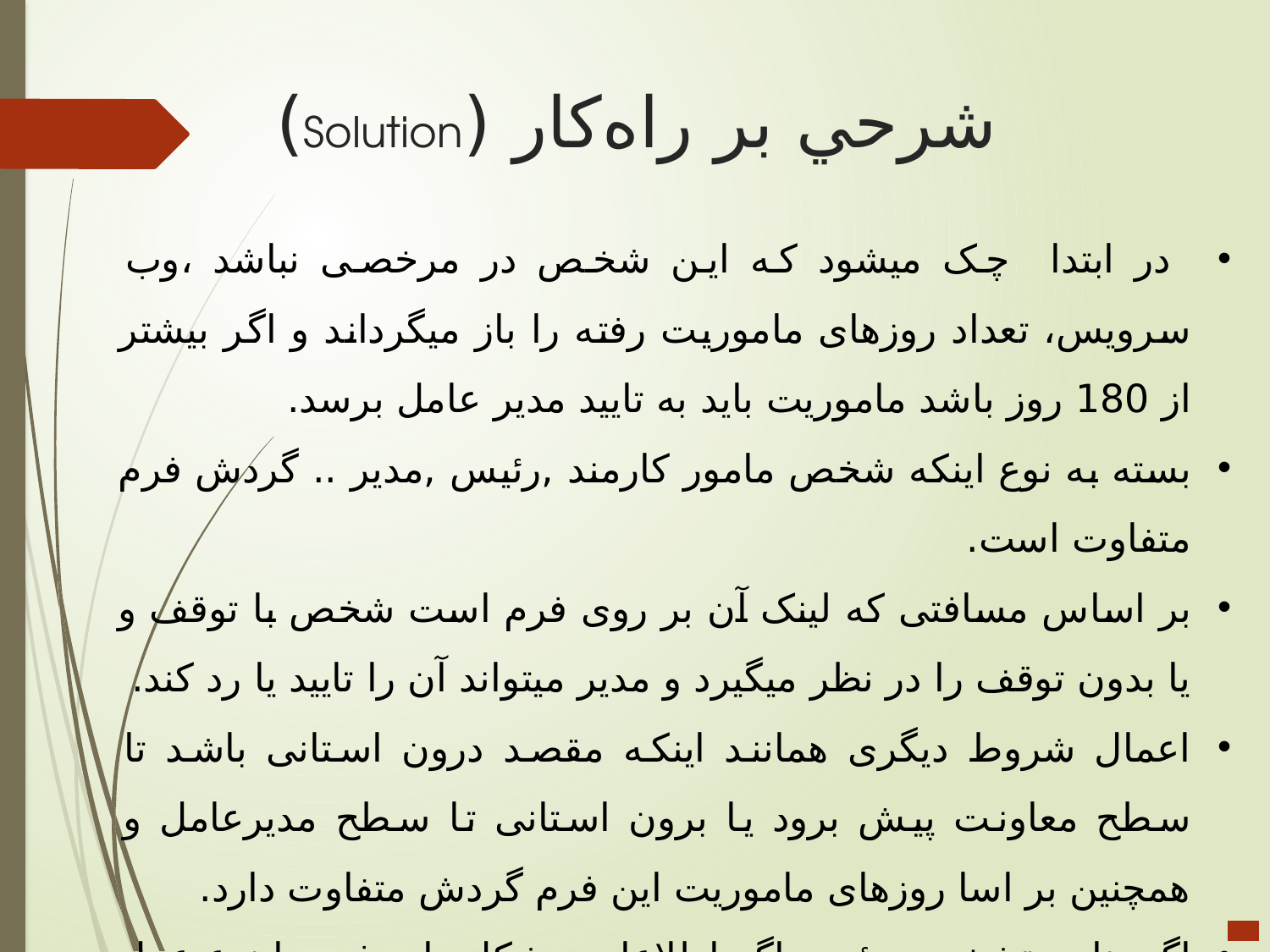

# شرحي بر راه‌كار (Solution)
 در ابتدا  چک میشود که این شخص در مرخصی نباشد ،وب سرویس، تعداد روزهای ماموریت رفته را باز میگرداند و اگر بیشتر از 180 روز باشد ماموریت باید به تایید مدیر عامل برسد.
بسته به نوع اینکه شخص مامور کارمند ,رئیس ,مدیر .. گردش فرم متفاوت است.
بر اساس مسافتی که لینک آن بر روی فرم است شخص با توقف و یا بدون توقف را در نظر میگیرد و مدیر میتواند آن را تایید یا رد کند.
اعمال شروط دیگری همانند اینکه مقصد درون استانی باشد تا سطح معاونت پیش برود یا برون استانی تا سطح مدیرعامل و همچنین بر اسا روزهای ماموریت این فرم گردش متفاوت دارد.
اگر بنا به تشخیص رئیس اگر اطلاعات مشکل دارد فرم با نوع عمل اصلاح و ویرایش به شخص مامور برگشت میخورد.